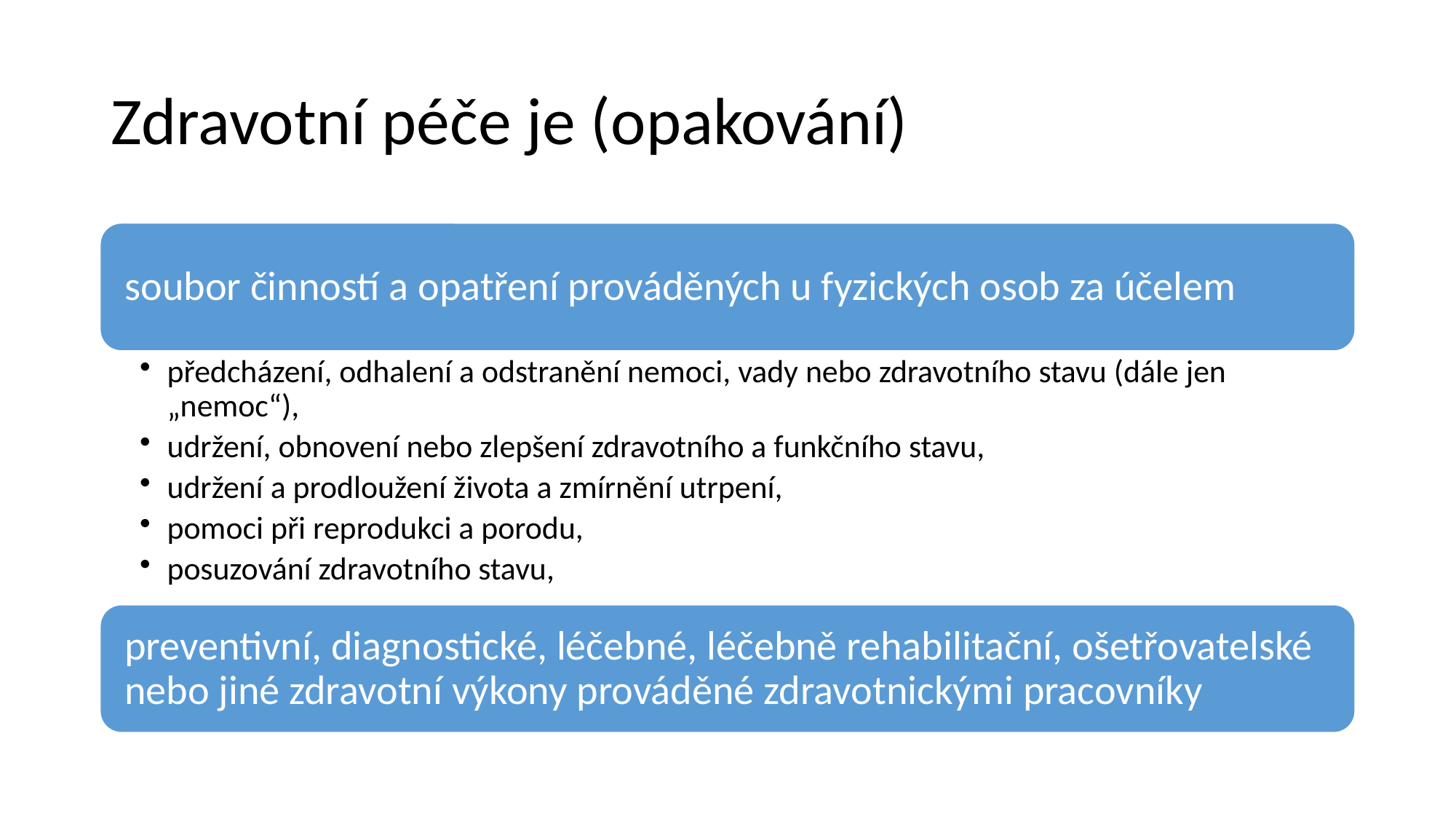

# Zdravotní péče je (opakování)
soubor činností a opatření prováděných u fyzických osob za účelem
předcházení, odhalení a odstranění nemoci, vady nebo zdravotního stavu (dále jen „nemoc“),
udržení, obnovení nebo zlepšení zdravotního a funkčního stavu,
udržení a prodloužení života a zmírnění utrpení,
pomoci při reprodukci a porodu,
posuzování zdravotního stavu,
preventivní, diagnostické, léčebné, léčebně rehabilitační, ošetřovatelské nebo jiné zdravotní výkony prováděné zdravotnickými pracovníky